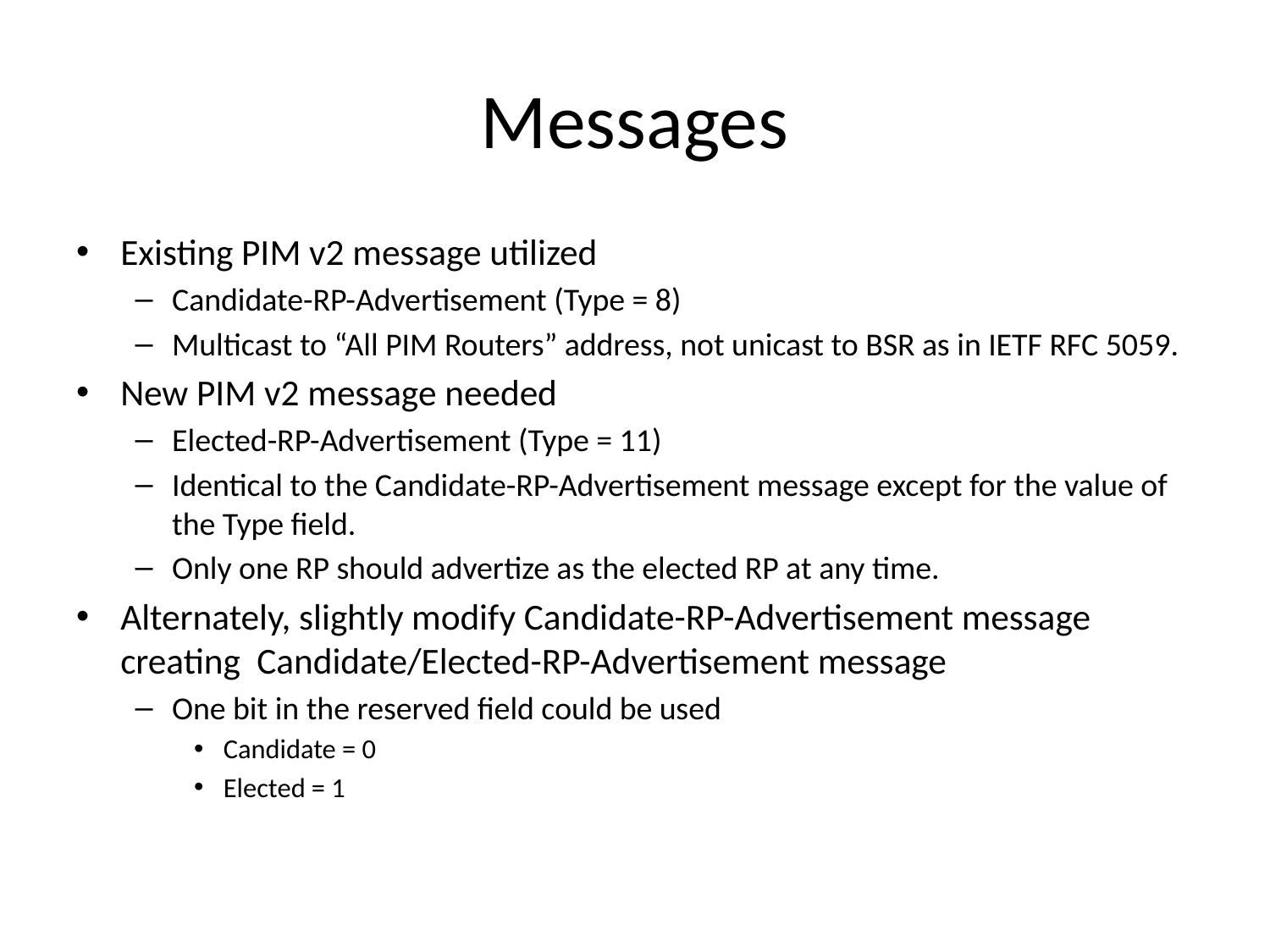

# Messages
Existing PIM v2 message utilized
Candidate-RP-Advertisement (Type = 8)
Multicast to “All PIM Routers” address, not unicast to BSR as in IETF RFC 5059.
New PIM v2 message needed
Elected-RP-Advertisement (Type = 11)
Identical to the Candidate-RP-Advertisement message except for the value of the Type field.
Only one RP should advertize as the elected RP at any time.
Alternately, slightly modify Candidate-RP-Advertisement message creating  Candidate/Elected-RP-Advertisement message
One bit in the reserved field could be used
Candidate = 0
Elected = 1